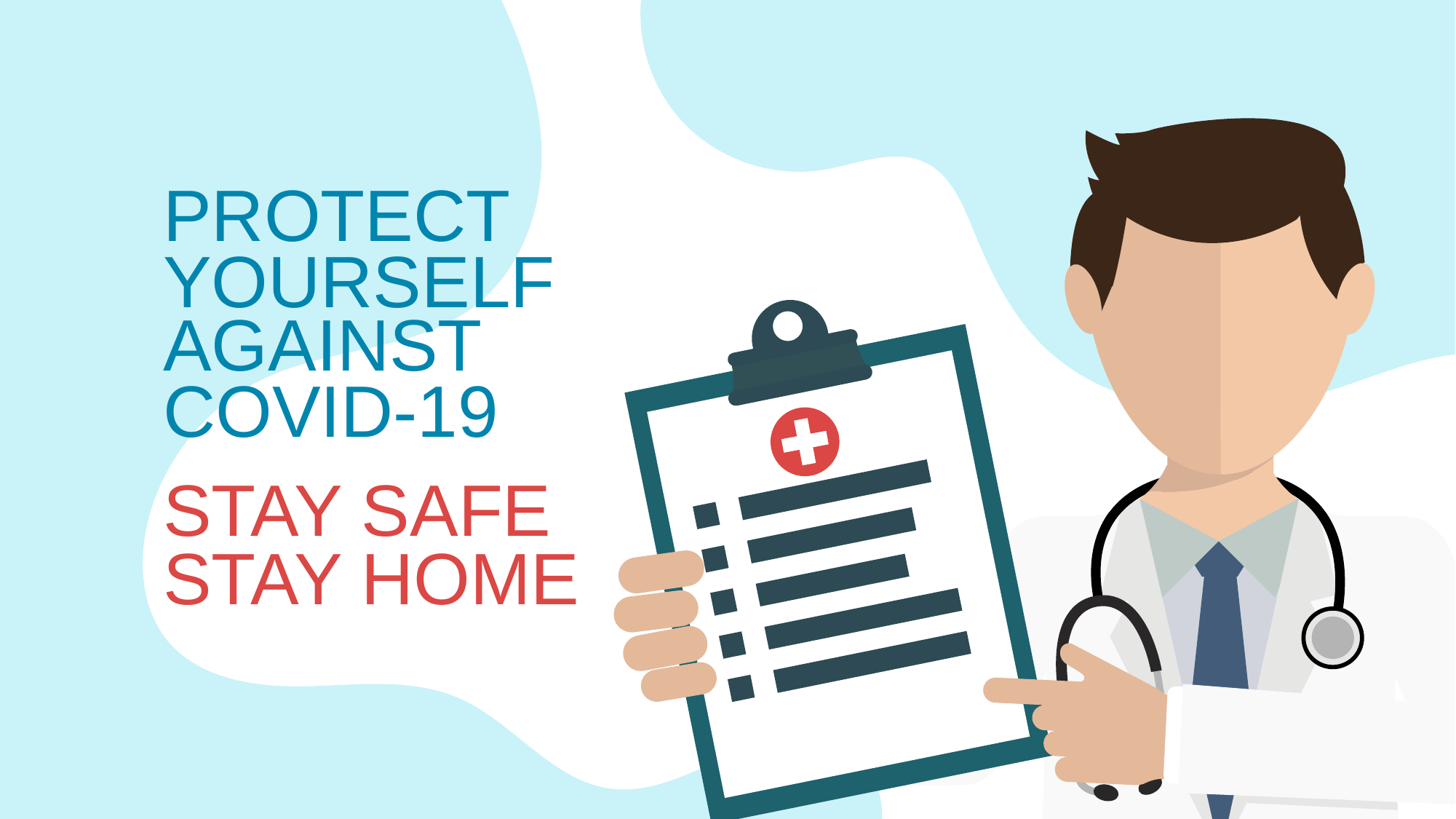

PROTECT
YOURSELF
AGAINST
COVID-19
STAY SAFE
STAY HOME